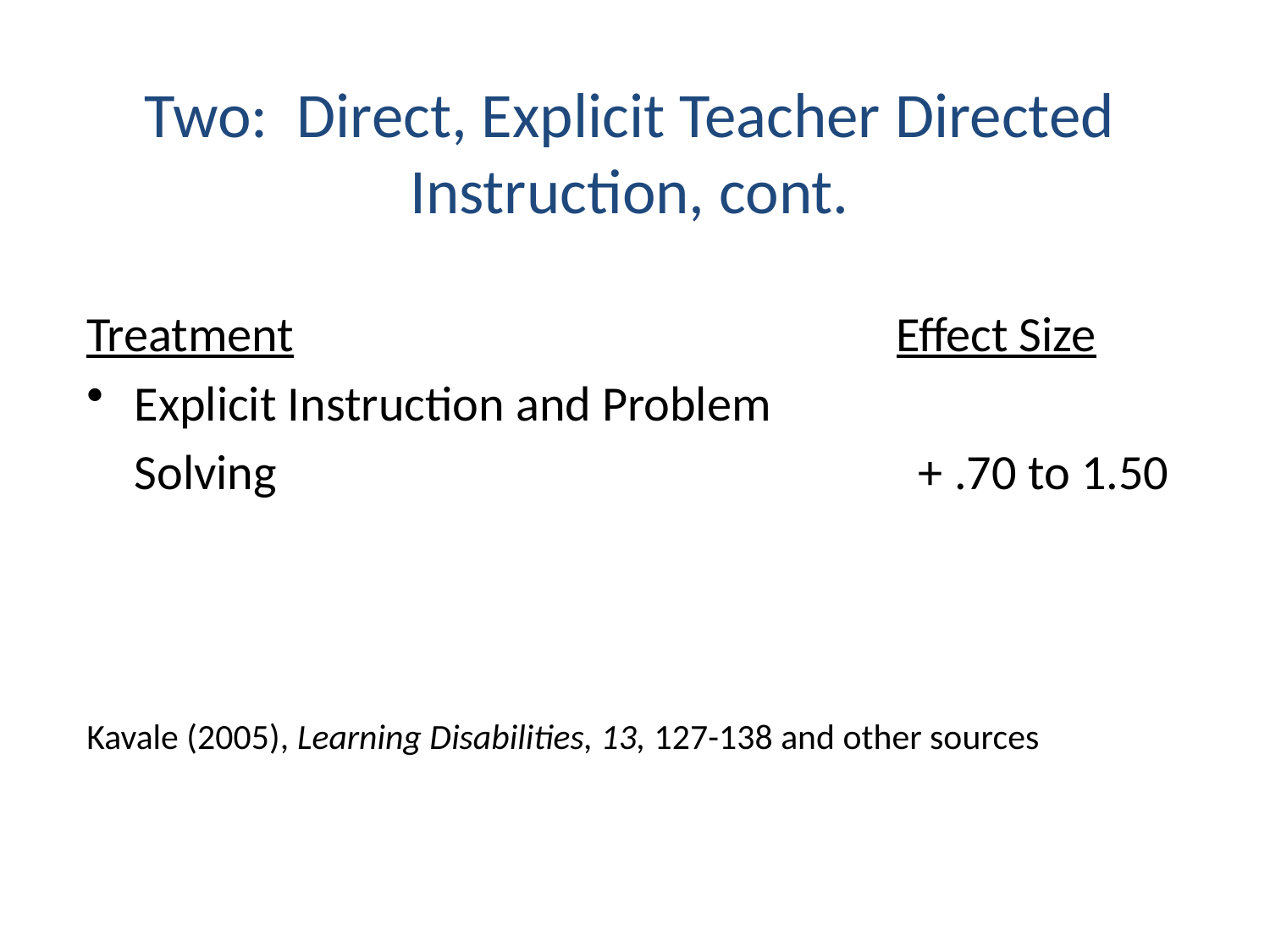

Two:  Direct, Explicit Teacher Directed Instruction, cont.
Treatment					Effect Size
Explicit Instruction and Problem
	Solving			 	    	  + .70 to 1.50

Kavale (2005), Learning Disabilities, 13, 127-138 and other sources